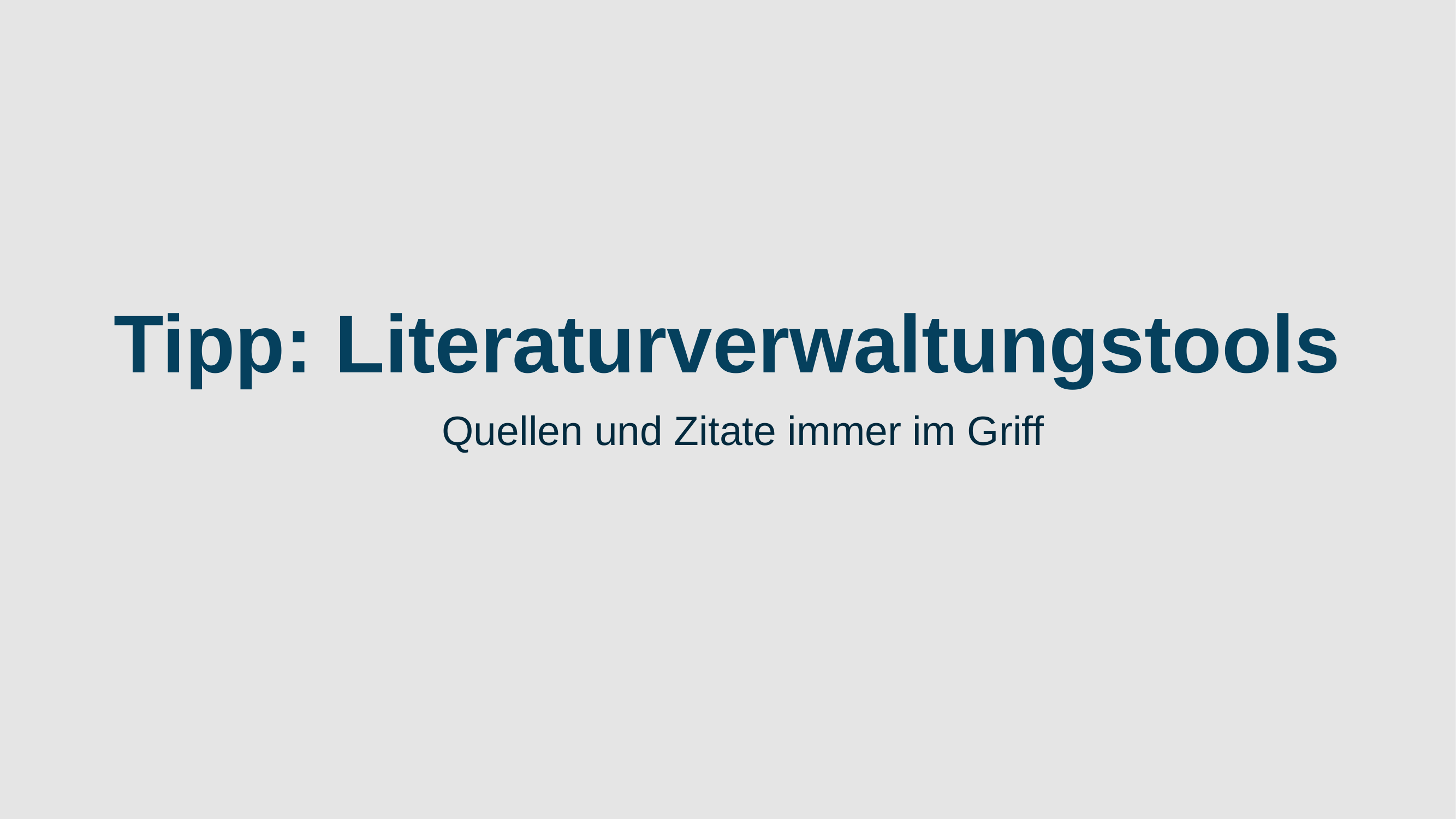

# Tipp: Literaturverwaltungstools
Quellen und Zitate immer im Griff